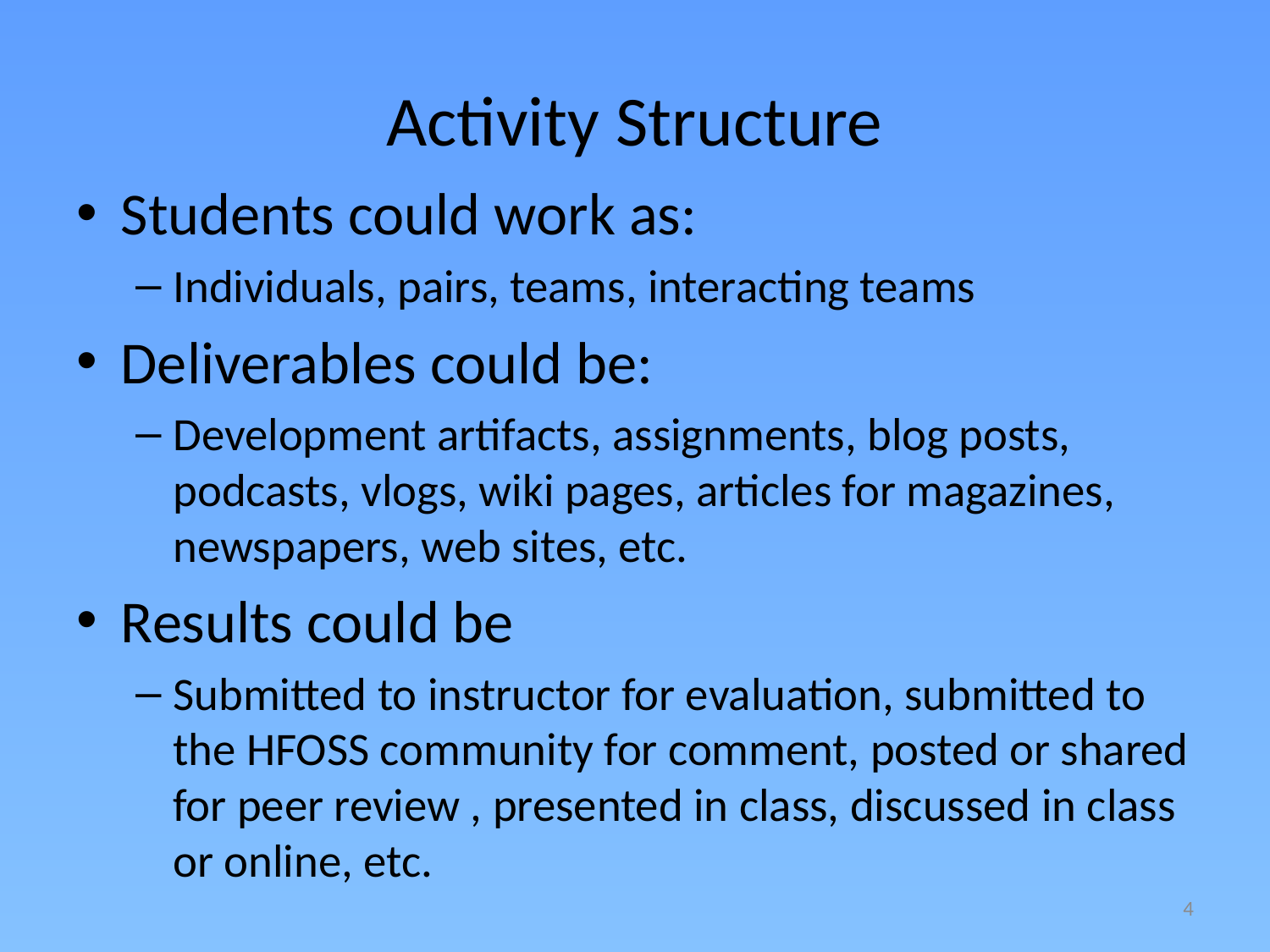

# Activity Structure
Students could work as:
Individuals, pairs, teams, interacting teams
Deliverables could be:
Development artifacts, assignments, blog posts, podcasts, vlogs, wiki pages, articles for magazines, newspapers, web sites, etc.
Results could be
Submitted to instructor for evaluation, submitted to the HFOSS community for comment, posted or shared for peer review , presented in class, discussed in class or online, etc.

4